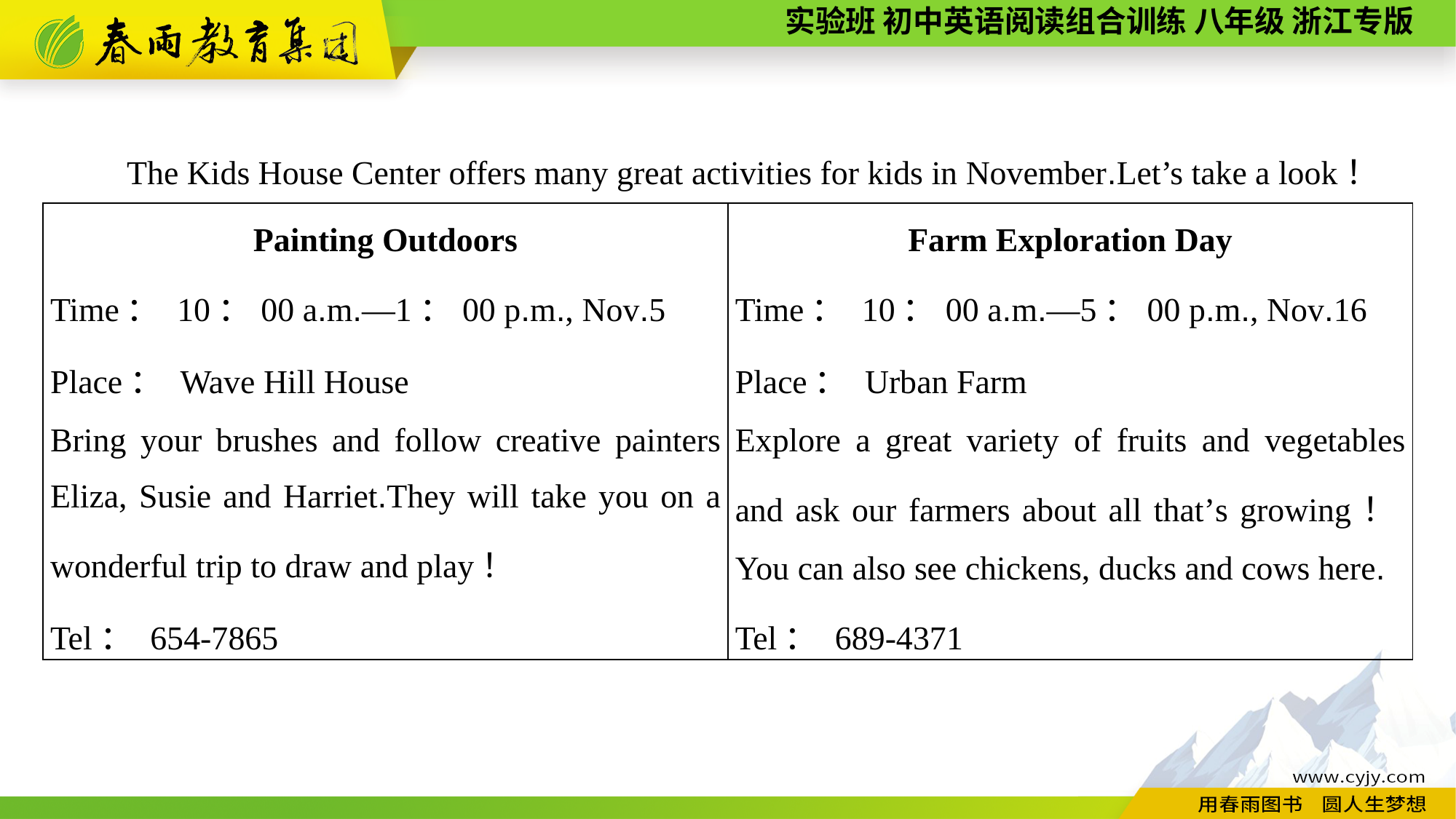

The Kids House Center offers many great activities for kids in November.Let’s take a look！
| Painting Outdoors Time： 10：00 a.m.—1：00 p.m., Nov.5 Place： Wave Hill House Bring your brushes and follow creative painters Eliza, Susie and Harriet.They will take you on a wonderful trip to draw and play！ Tel： 654-7865 | Farm Exploration Day Time： 10：00 a.m.—5：00 p.m., Nov.16 Place： Urban Farm Explore a great variety of fruits and vegetables and ask our farmers about all that’s growing！You can also see chickens, ducks and cows here. Tel： 689-4371 |
| --- | --- |